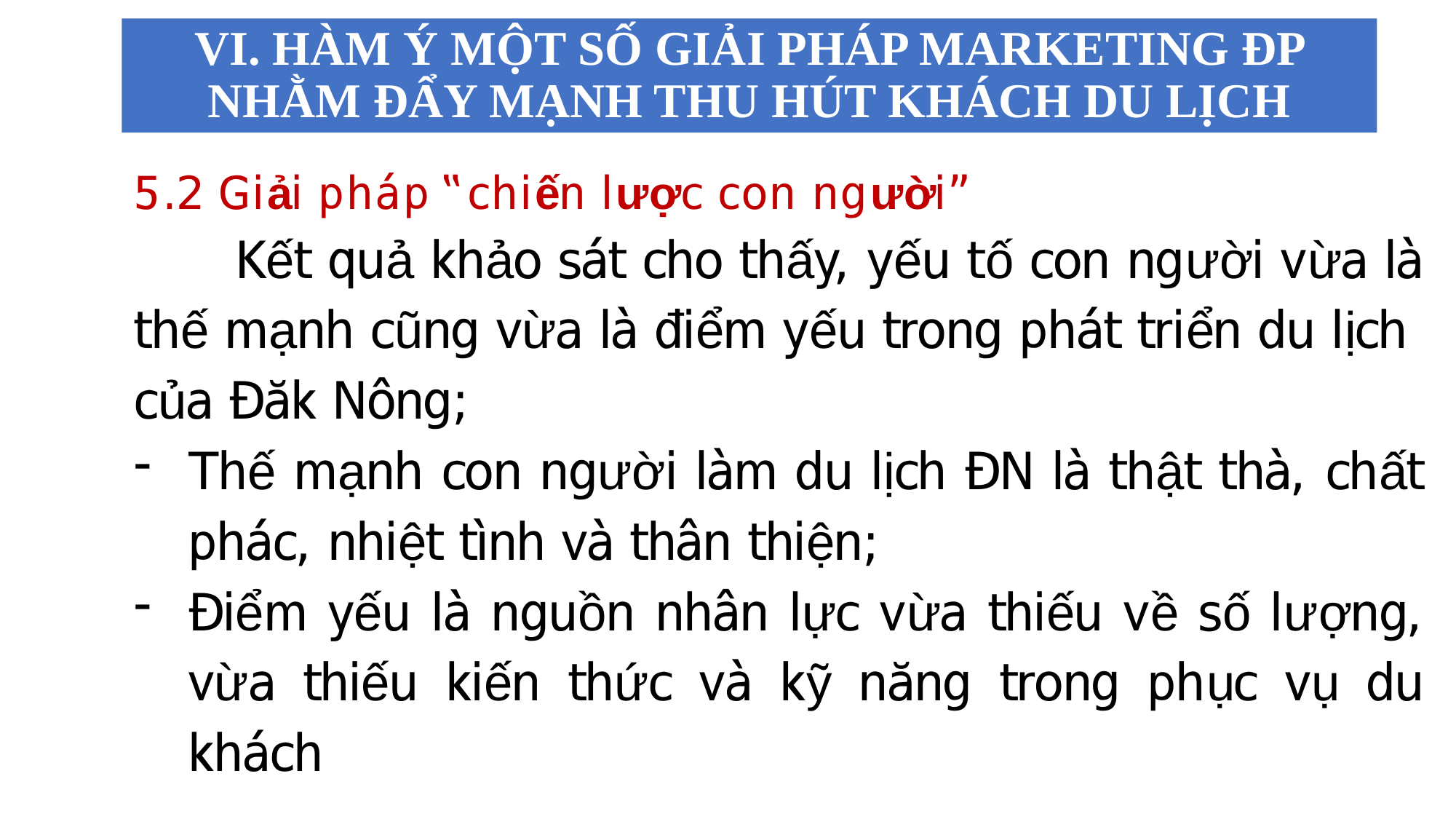

# VI. HÀM Ý MỘT SỐ GIẢI PHÁP MARKETING ĐP NHẰM ĐẨY MẠNH THU HÚT KHÁCH DU LỊCH

5.2 Giải pháp “chiến lược con người”
      Kết quả khảo sát cho thấy, yếu tố con người vừa là thế mạnh cũng vừa là điểm yếu trong phát triển du lịch  của Đăk Nông;
Thế mạnh con người làm du lịch ĐN là thật thà, chất phác, nhiệt tình và thân thiện;
Điểm yếu là nguồn nhân lực vừa thiếu về số lượng, vừa thiếu kiến thức và kỹ năng trong phục vụ du khách

%